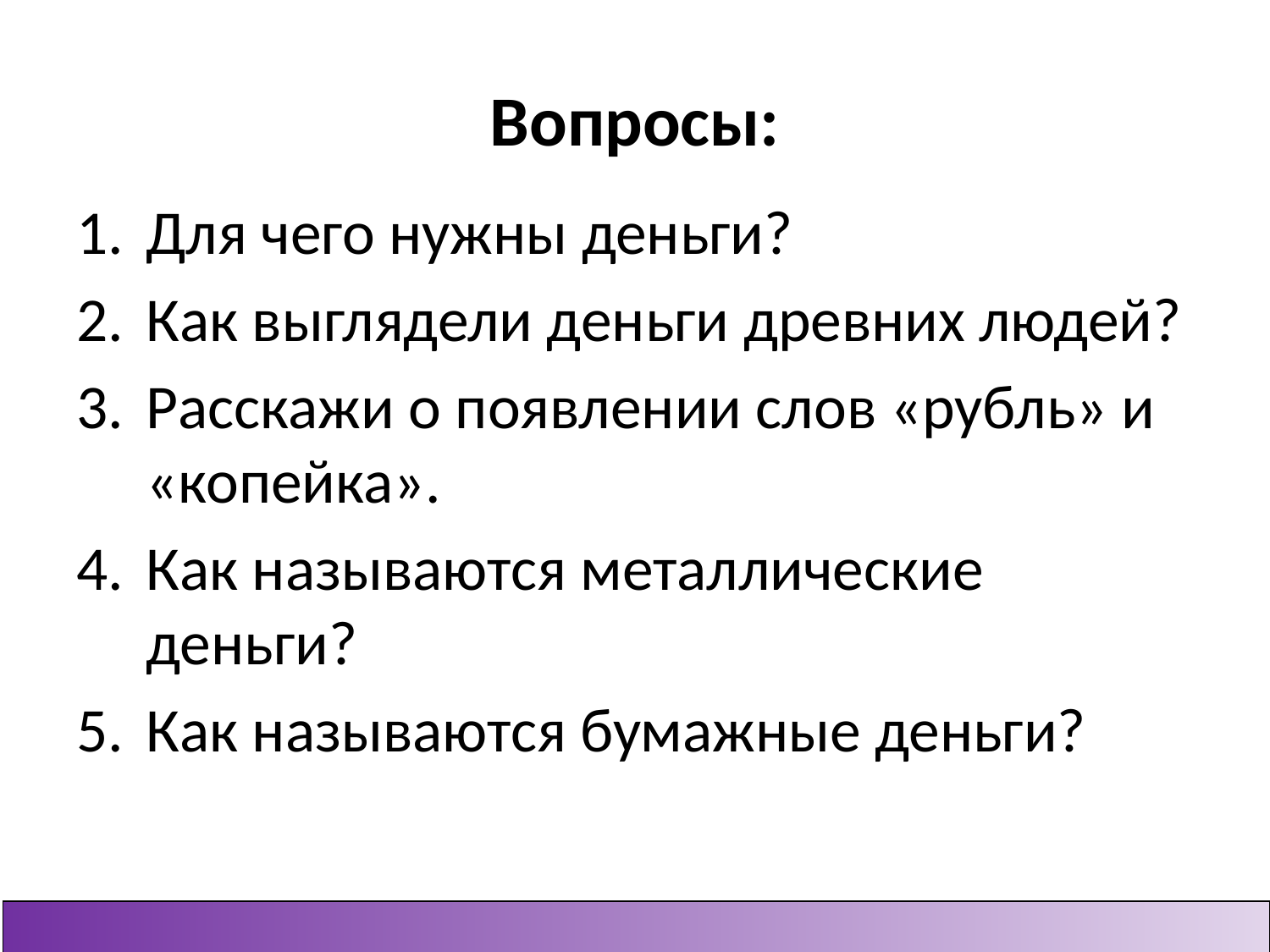

# Вопросы:
Для чего нужны деньги?
Как выглядели деньги древних людей?
Расскажи о появлении слов «рубль» и «копейка».
Как называются металлические деньги?
Как называются бумажные деньги?